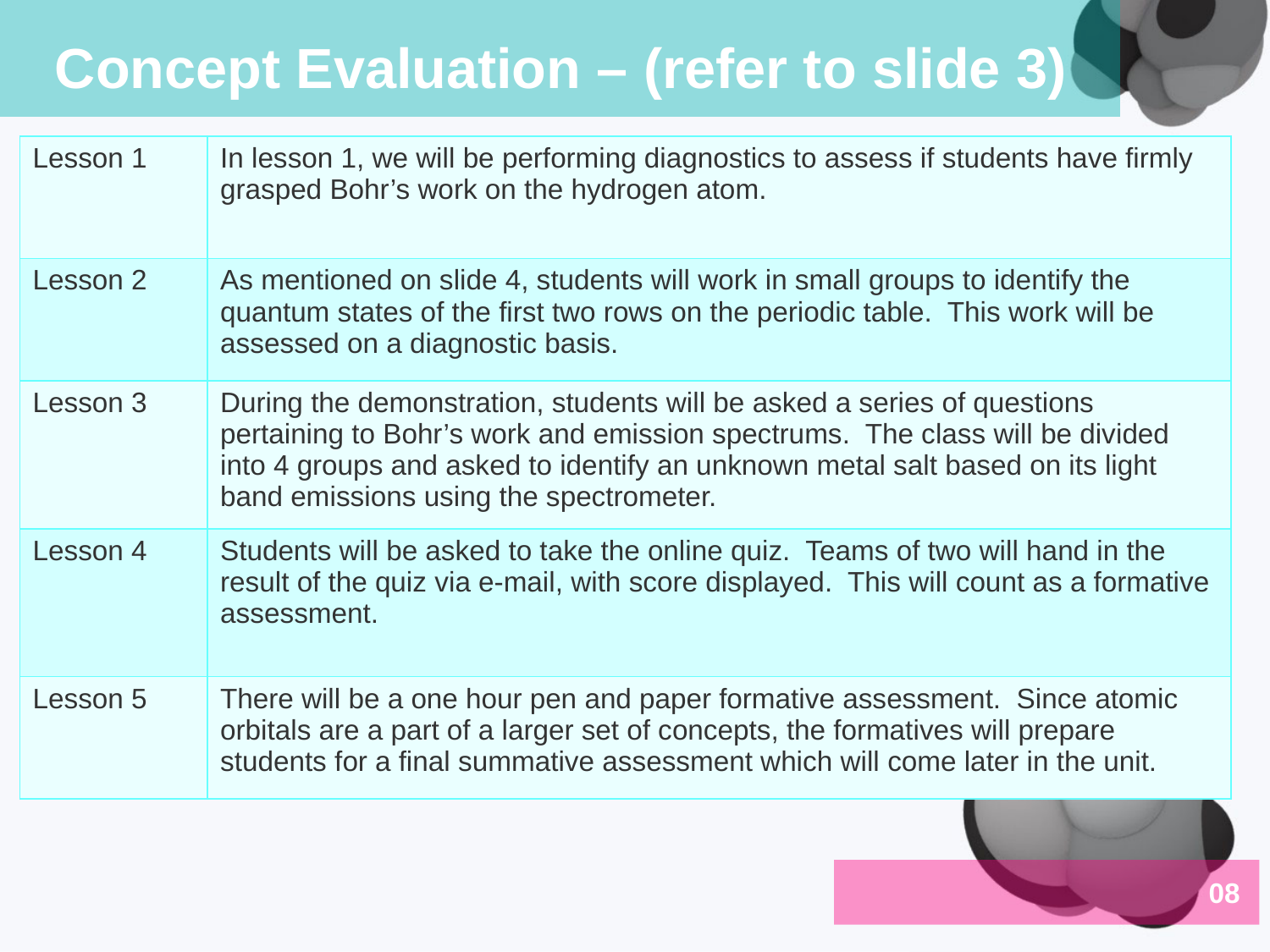

Concept Evaluation – (refer to slide 3)
| Lesson 1 | In lesson 1, we will be performing diagnostics to assess if students have firmly grasped Bohr’s work on the hydrogen atom. |
| --- | --- |
| Lesson 2 | As mentioned on slide 4, students will work in small groups to identify the quantum states of the first two rows on the periodic table. This work will be assessed on a diagnostic basis. |
| Lesson 3 | During the demonstration, students will be asked a series of questions pertaining to Bohr’s work and emission spectrums. The class will be divided into 4 groups and asked to identify an unknown metal salt based on its light band emissions using the spectrometer. |
| Lesson 4 | Students will be asked to take the online quiz. Teams of two will hand in the result of the quiz via e-mail, with score displayed. This will count as a formative assessment. |
| Lesson 5 | There will be a one hour pen and paper formative assessment. Since atomic orbitals are a part of a larger set of concepts, the formatives will prepare students for a final summative assessment which will come later in the unit. |

08